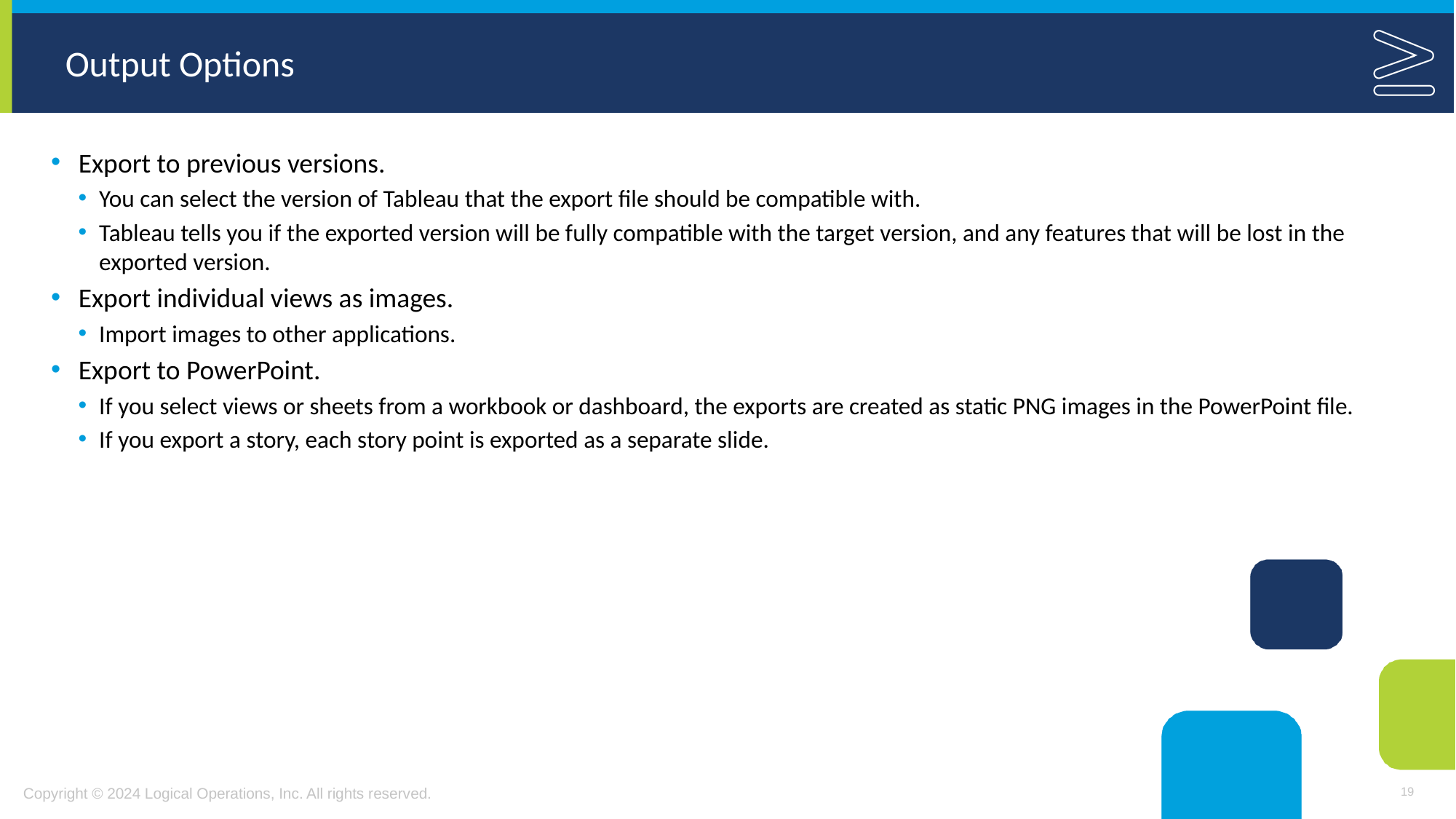

# Output Options
Export to previous versions.
You can select the version of Tableau that the export file should be compatible with.
Tableau tells you if the exported version will be fully compatible with the target version, and any features that will be lost in the exported version.
Export individual views as images.
Import images to other applications.
Export to PowerPoint.
If you select views or sheets from a workbook or dashboard, the exports are created as static PNG images in the PowerPoint file.
If you export a story, each story point is exported as a separate slide.
19